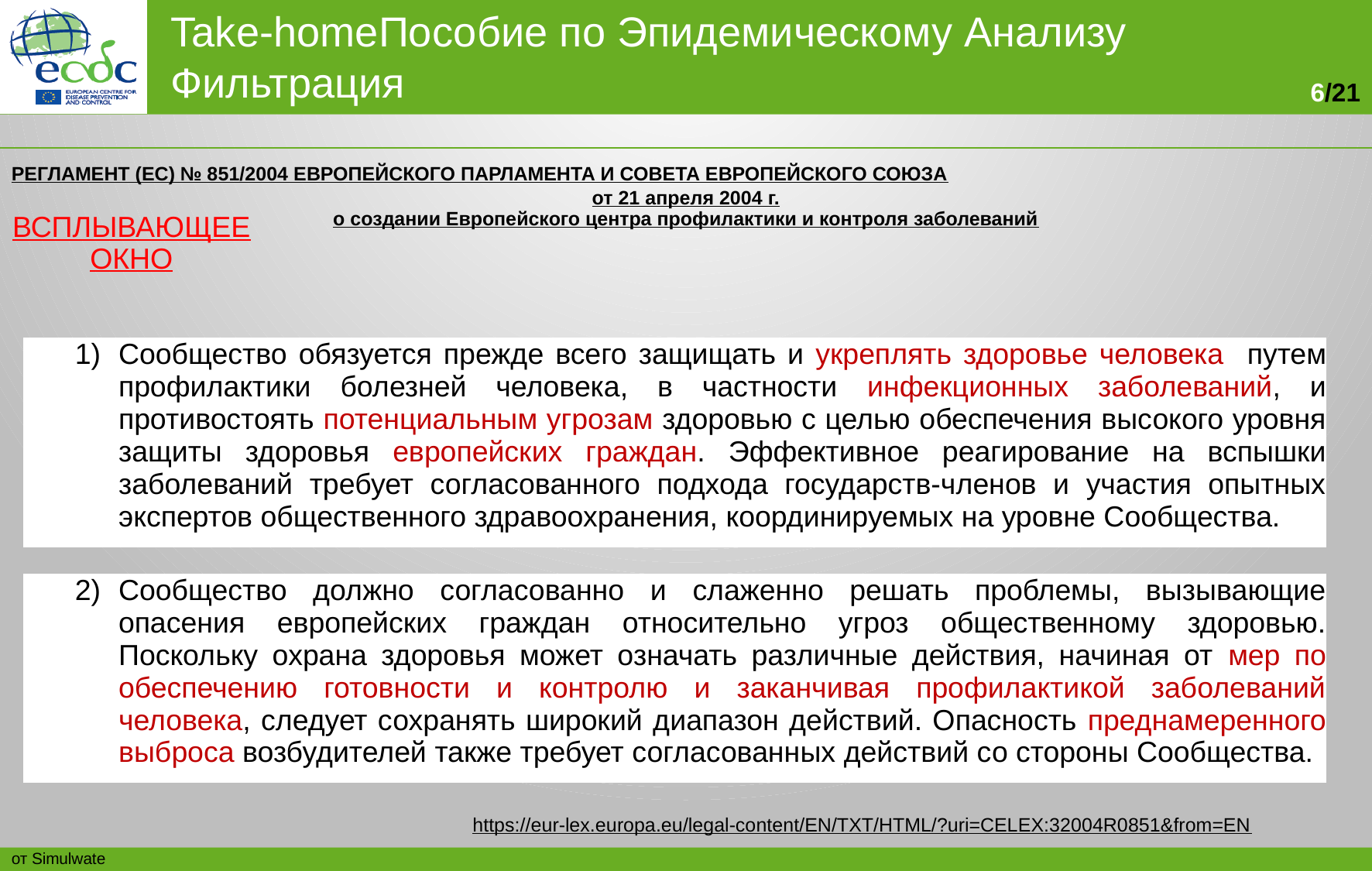

РЕГЛАМЕНТ (ЕС) № 851/2004 ЕВРОПЕЙСКОГО ПАРЛАМЕНТА И СОВЕТА ЕВРОПЕЙСКОГО СОЮЗА
от 21 апреля 2004 г.
о создании Европейского центра профилактики и контроля заболеваний
ВСПЛЫВАЮЩЕЕ ОКНО
|  | Сообщество обязуется прежде всего защищать и укреплять здоровье человека путем профилактики болезней человека, в частности инфекционных заболеваний, и противостоять потенциальным угрозам здоровью с целью обеспечения высокого уровня защиты здоровья европейских граждан. Эффективное реагирование на вспышки заболеваний требует согласованного подхода государств-членов и участия опытных экспертов общественного здравоохранения, координируемых на уровне Сообщества. |
| --- | --- |
|  | Сообщество должно согласованно и слаженно решать проблемы, вызывающие опасения европейских граждан относительно угроз общественному здоровью. Поскольку охрана здоровья может означать различные действия, начиная от мер по обеспечению готовности и контролю и заканчивая профилактикой заболеваний человека, следует сохранять широкий диапазон действий. Опасность преднамеренного выброса возбудителей также требует согласованных действий со стороны Сообщества. |
| --- | --- |
https://eur-lex.europa.eu/legal-content/EN/TXT/HTML/?uri=CELEX:32004R0851&from=EN